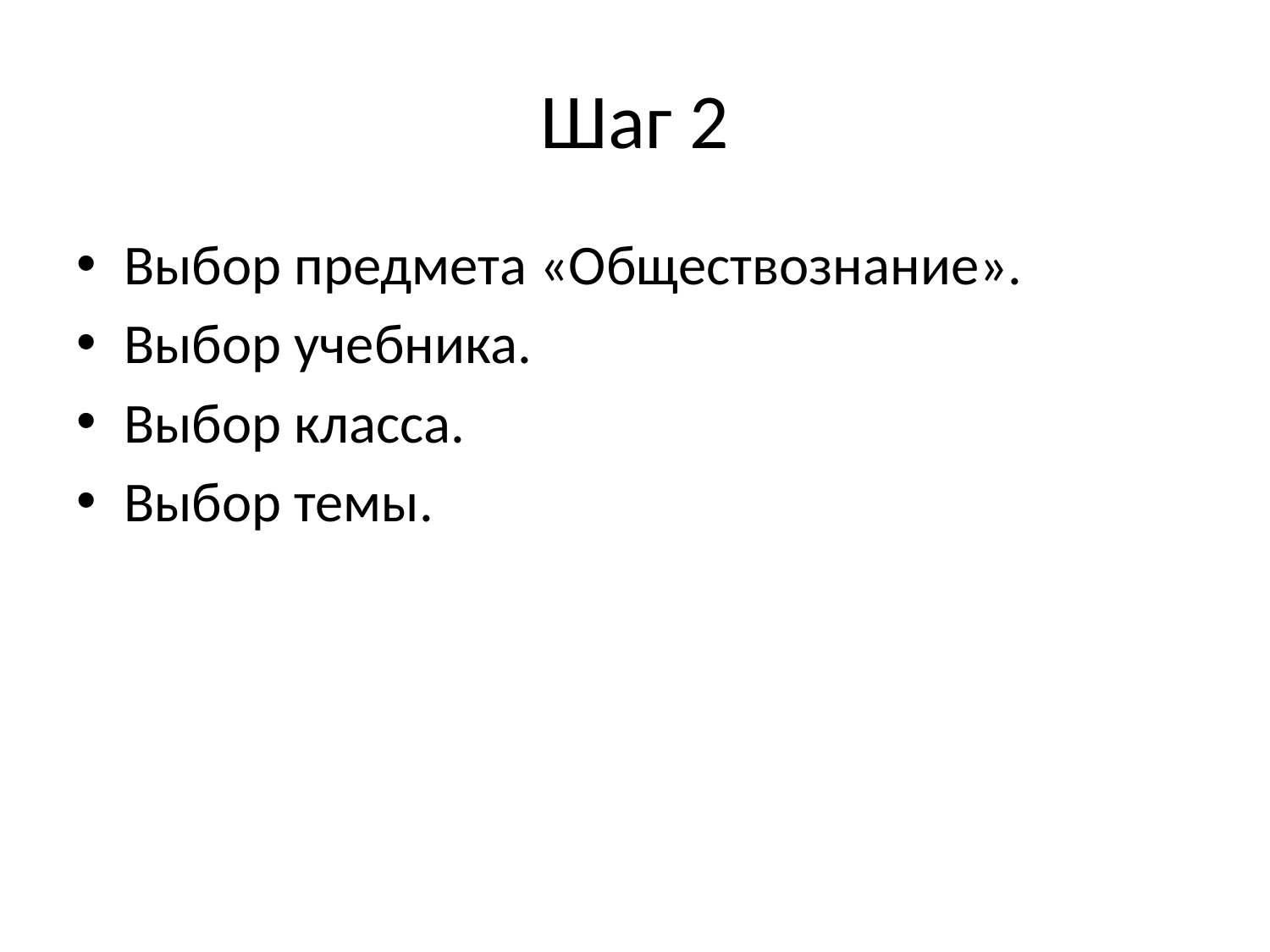

# Шаг 2
Выбор предмета «Обществознание».
Выбор учебника.
Выбор класса.
Выбор темы.